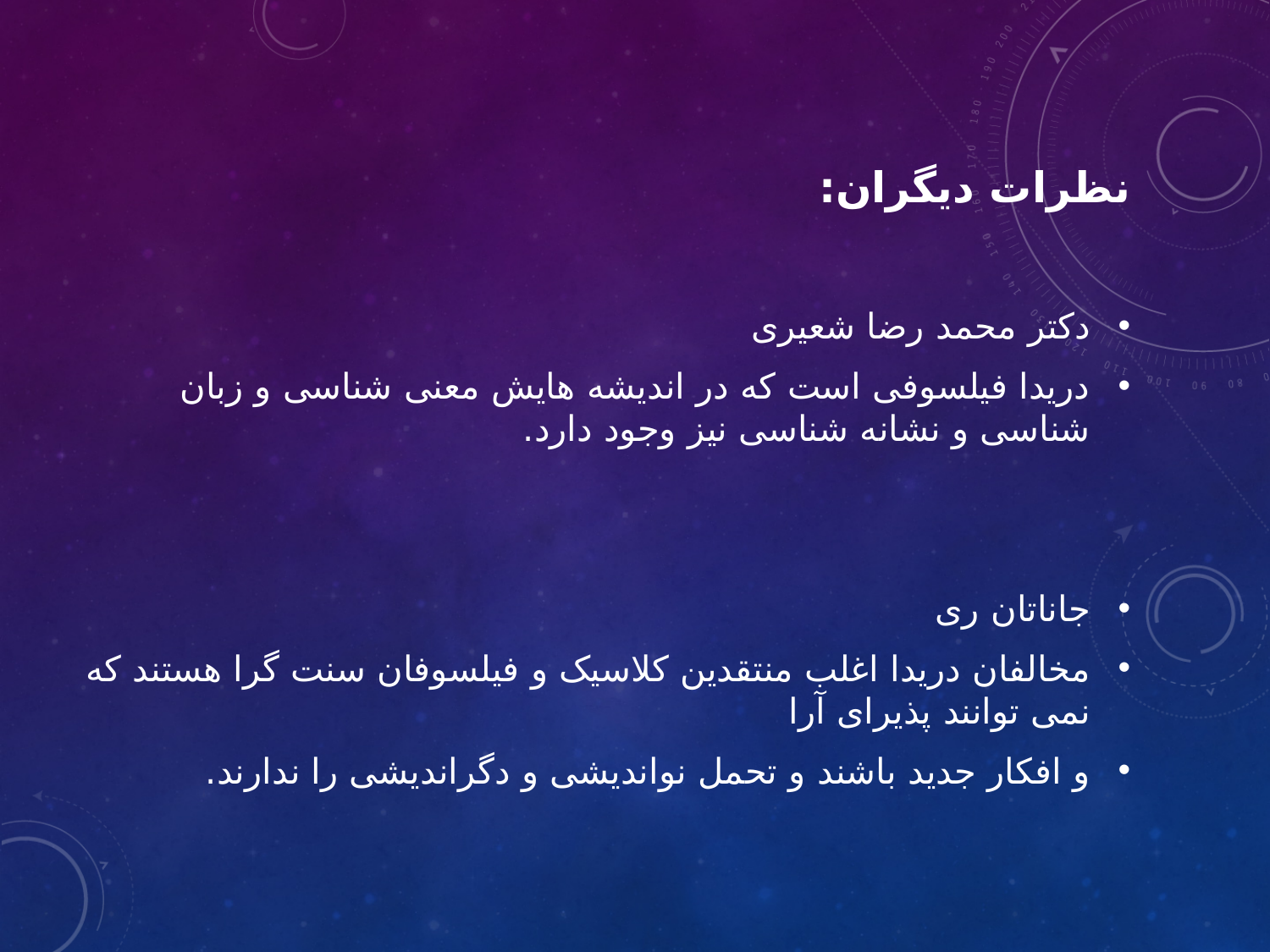

# نظرات دیگران:
دکتر محمد رضا شعیری
دریدا فیلسوفی است که در اندیشه هایش معنی شناسی و زبان شناسی و نشانه شناسی نیز وجود دارد.

جاناتان ری
مخالفان دریدا اغلب منتقدین کلاسیک و فیلسوفان سنت گرا هستند که نمی توانند پذیرای آرا
و افکار جدید باشند و تحمل نواندیشی و دگراندیشی را ندارند.